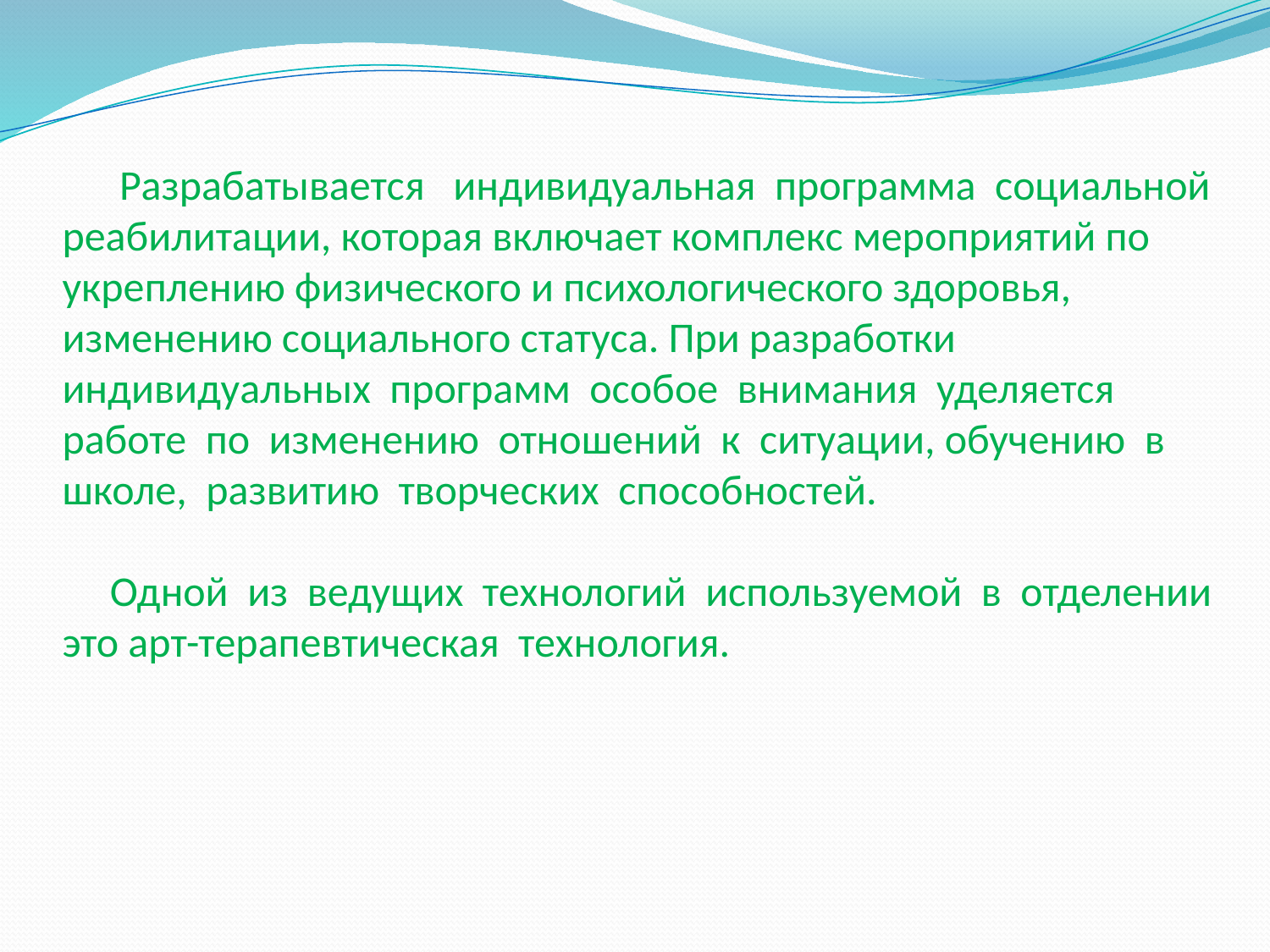

Разрабатывается   индивидуальная  программа  социальной реабилитации, которая включает комплекс мероприятий по укреплению физического и психологического здоровья, изменению социального статуса. При разработки  индивидуальных  программ  особое  внимания  уделяется работе  по  изменению  отношений  к  ситуации, обучению  в  школе,  развитию  творческих  способностей.

     Одной  из  ведущих  технологий  используемой  в  отделении это арт-терапевтическая  технология.